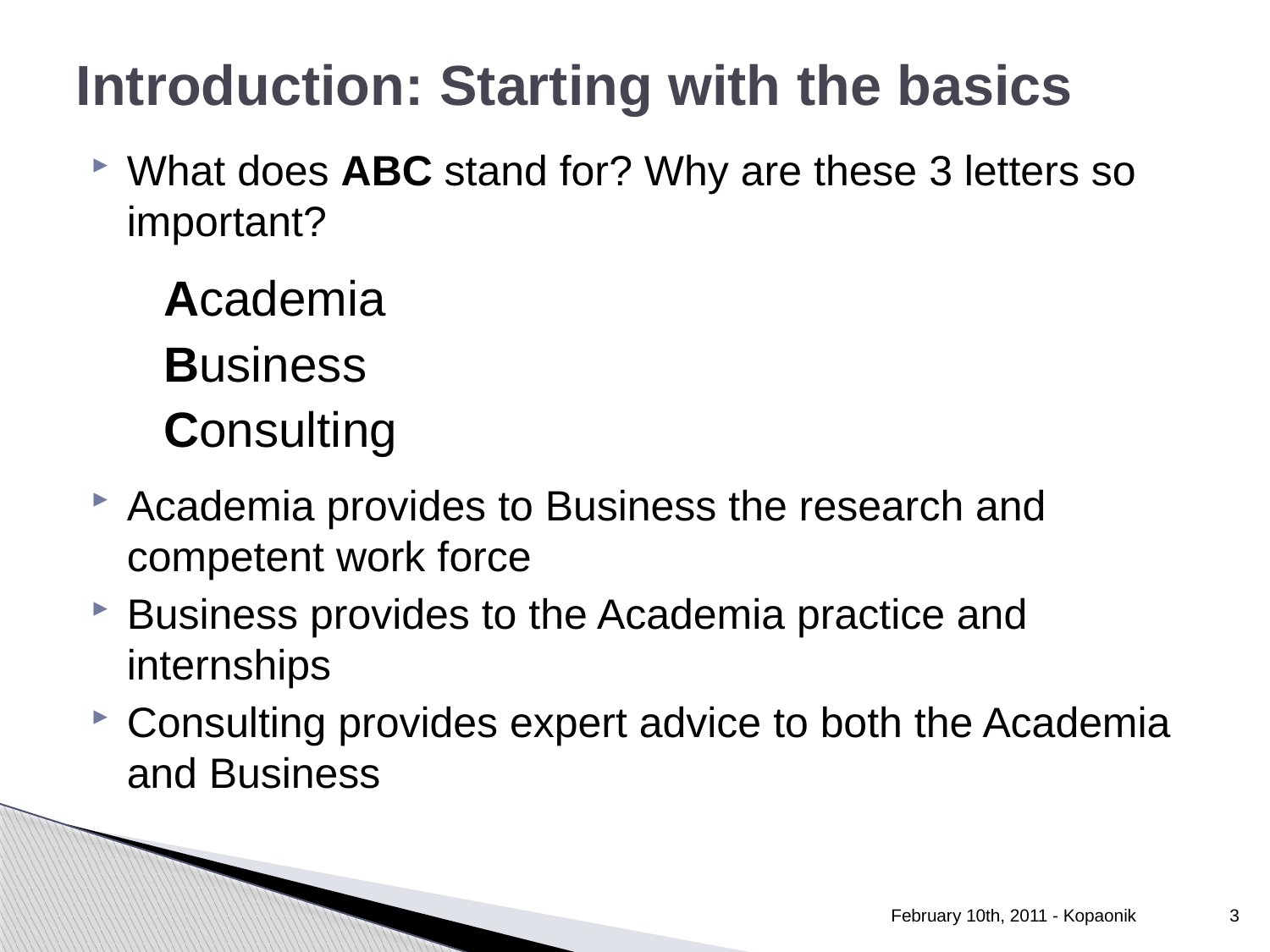

# Introduction: Starting with the basics
What does ABC stand for? Why are these 3 letters so important?

Academia
Business
Consulting

Academia provides to Business the research and competent work force
Business provides to the Academia practice and internships
Consulting provides expert advice to both the Academia and Business
February 10th, 2011 - Kopaonik
3